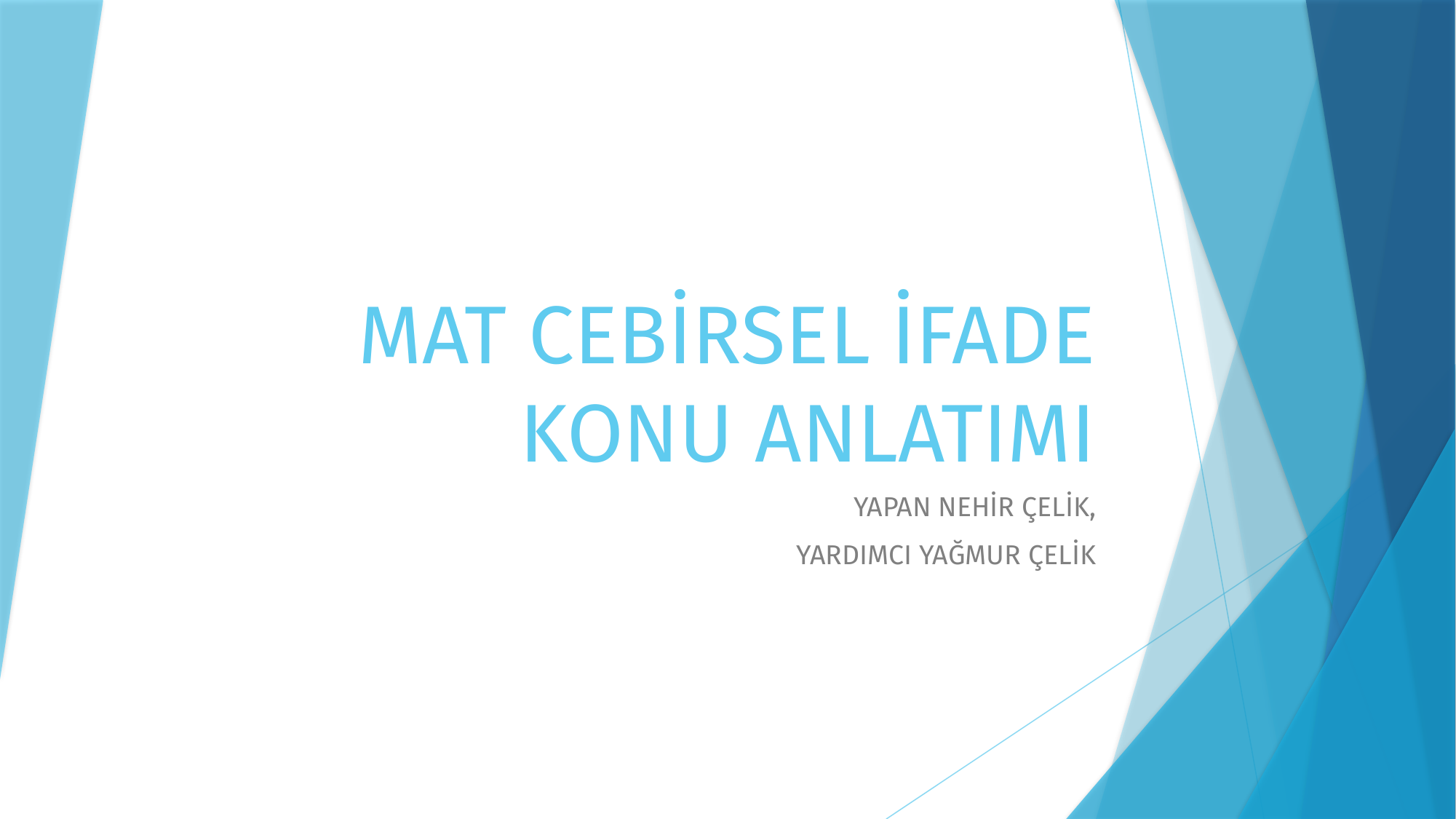

# MAT CEBİRSEL İFADE KONU ANLATIMI
YAPAN NEHİR ÇELİK,
YARDIMCI YAĞMUR ÇELİK